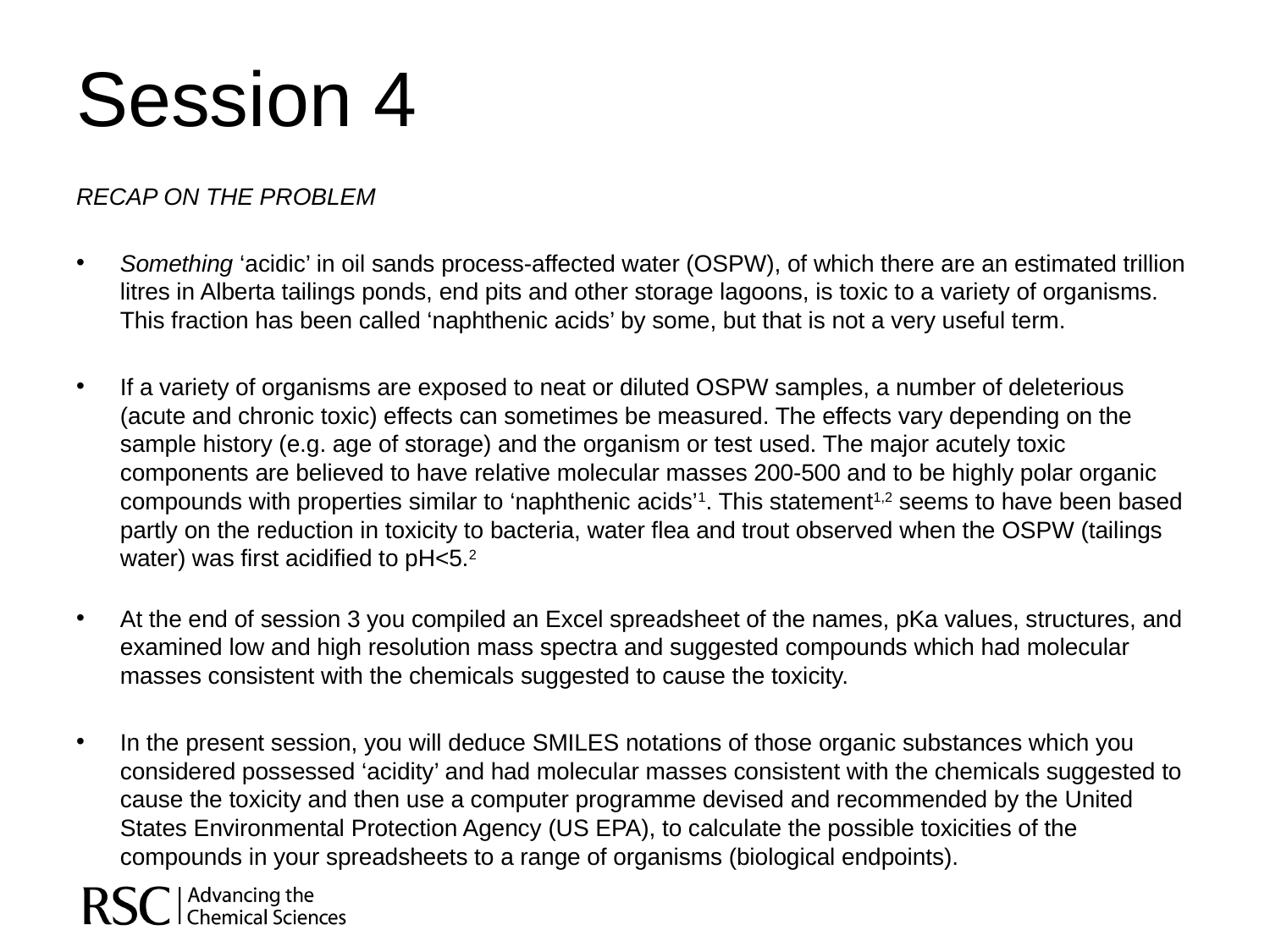

# Session 4
RECAP ON THE PROBLEM

Something ‘acidic’ in oil sands process-affected water (OSPW), of which there are an estimated trillion litres in Alberta tailings ponds, end pits and other storage lagoons, is toxic to a variety of organisms. This fraction has been called ‘naphthenic acids’ by some, but that is not a very useful term.

If a variety of organisms are exposed to neat or diluted OSPW samples, a number of deleterious (acute and chronic toxic) effects can sometimes be measured. The effects vary depending on the sample history (e.g. age of storage) and the organism or test used. The major acutely toxic components are believed to have relative molecular masses 200-500 and to be highly polar organic compounds with properties similar to ‘naphthenic acids’1. This statement1,2 seems to have been based partly on the reduction in toxicity to bacteria, water flea and trout observed when the OSPW (tailings water) was first acidified to pH<5.2

At the end of session 3 you compiled an Excel spreadsheet of the names, pKa values, structures, and examined low and high resolution mass spectra and suggested compounds which had molecular masses consistent with the chemicals suggested to cause the toxicity.

In the present session, you will deduce SMILES notations of those organic substances which you considered possessed ‘acidity’ and had molecular masses consistent with the chemicals suggested to cause the toxicity and then use a computer programme devised and recommended by the United States Environmental Protection Agency (US EPA), to calculate the possible toxicities of the compounds in your spreadsheets to a range of organisms (biological endpoints).